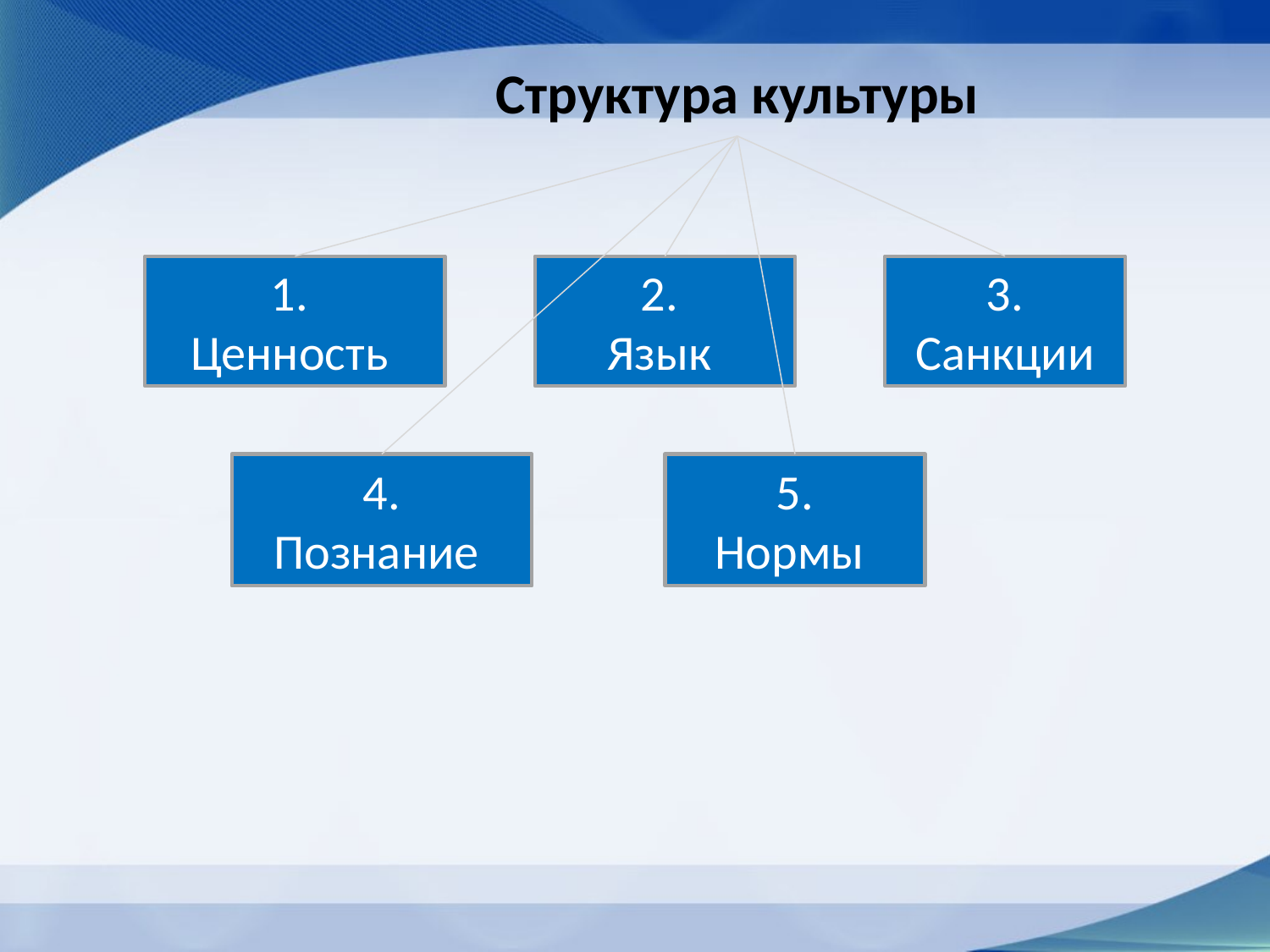

# Структура культуры

1.
Ценность
2.
Язык
3. Санкции
4.
Познание
5.
Нормы